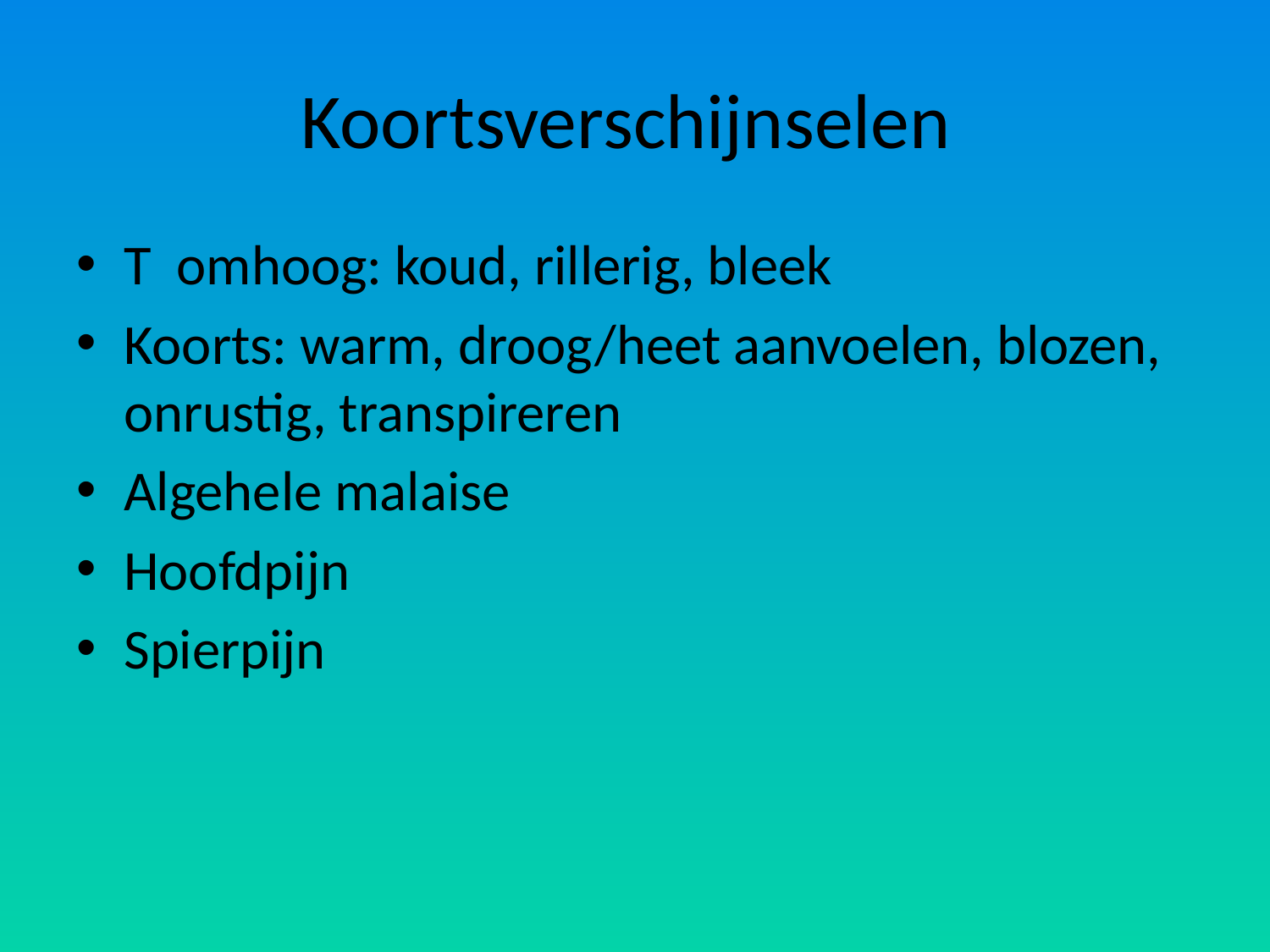

# Koortsverschijnselen
T  omhoog: koud, rillerig, bleek
Koorts: warm, droog/heet aanvoelen, blozen, onrustig, transpireren
Algehele malaise
Hoofdpijn
Spierpijn